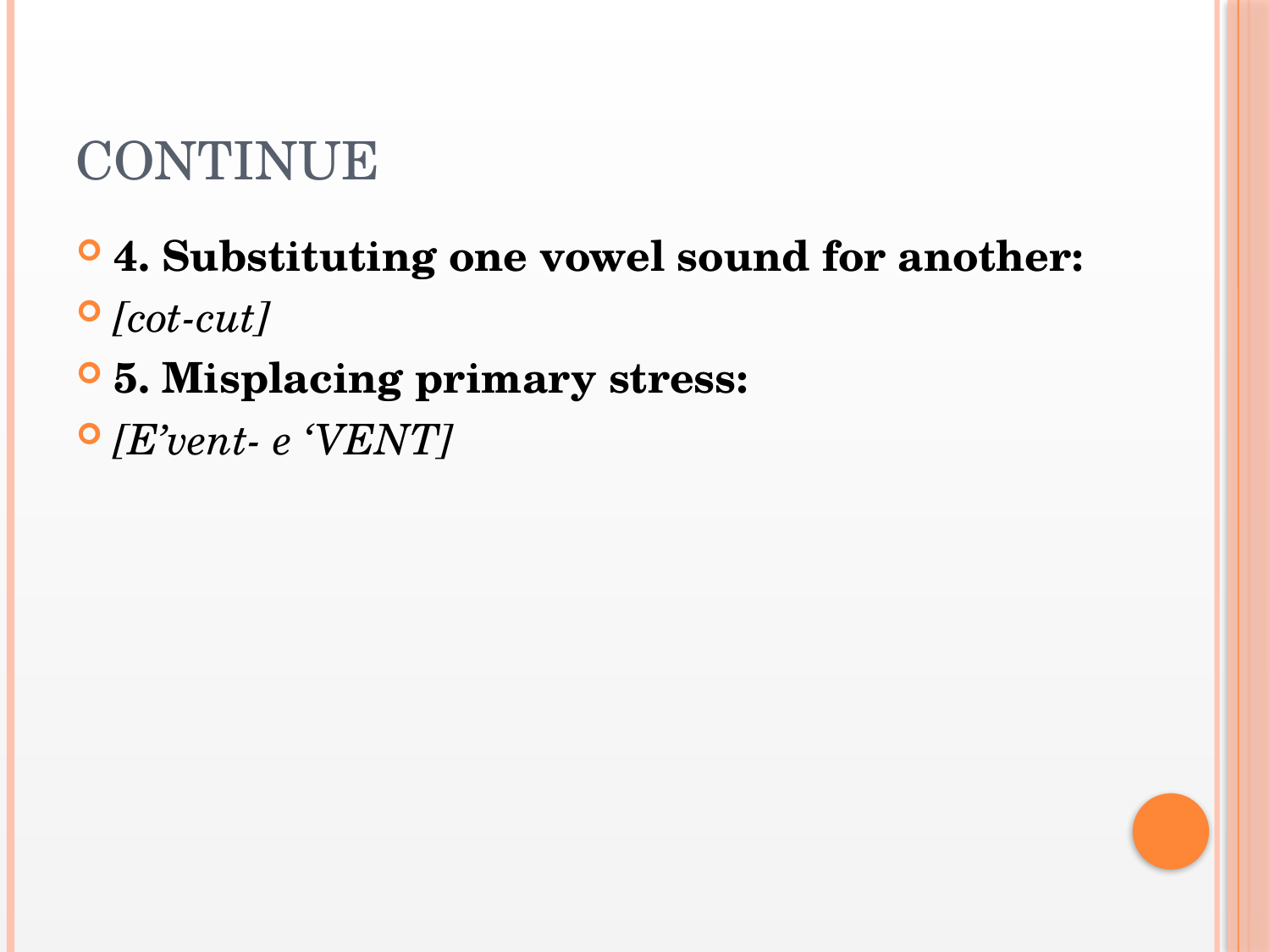

# continue
4. Substituting one vowel sound for another:
[cot-cut]
5. Misplacing primary stress:
[E’vent- e ‘VENT]